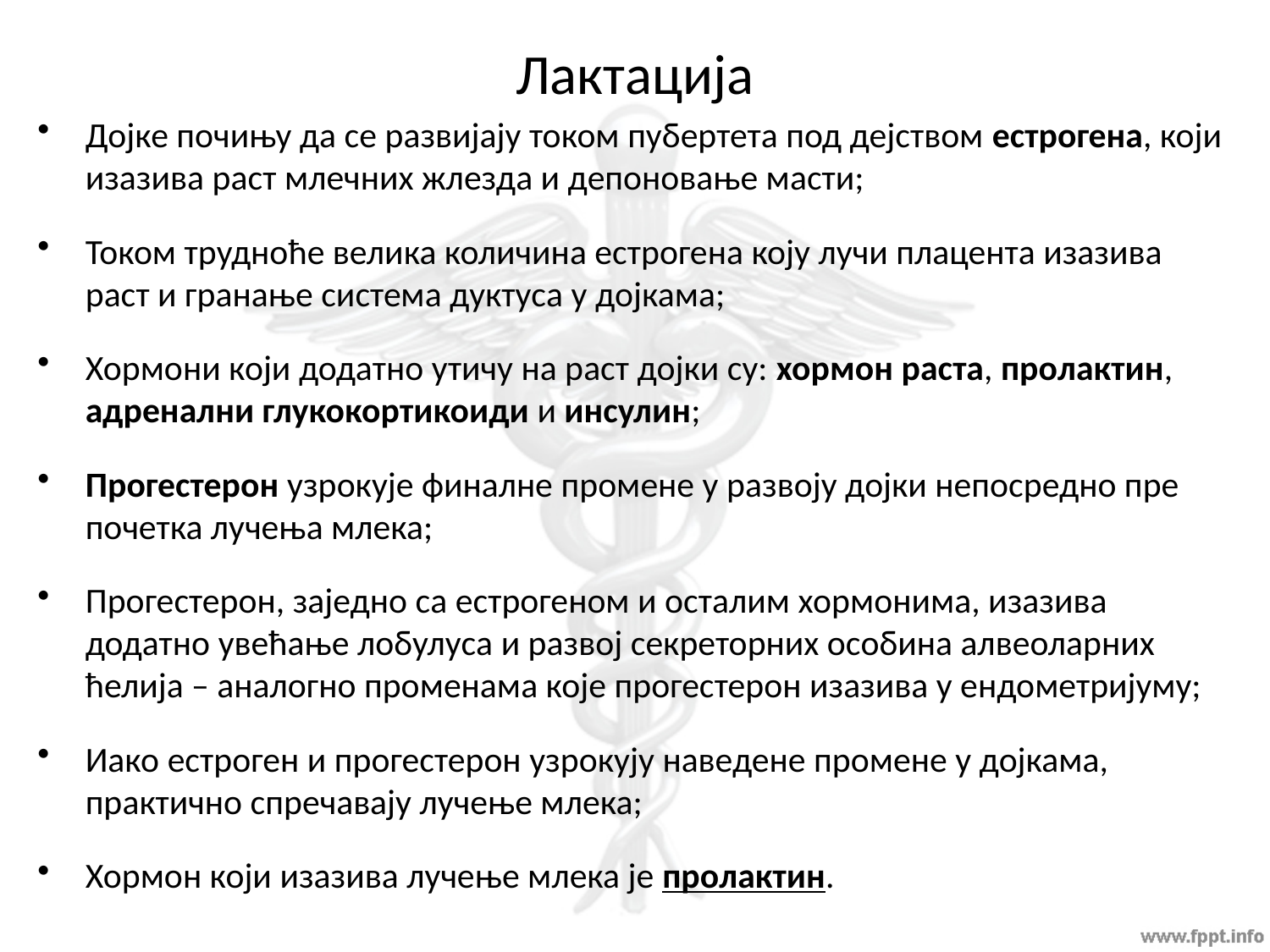

# Лактација
Дојке почињу да се развијају током пубертета под дејством естрогена, који изазива раст млечних жлезда и депоновање масти;

Током трудноће велика количина естрогена коју лучи плацента изазива раст и гранање система дуктуса у дојкама;

Хормони који додатно утичу на раст дојки су: хормон раста, пролактин, адренални глукокортикоиди и инсулин;

Прогестерон узрокује финалне промене у развоју дојки непосредно пре почетка лучења млека;

Прогестерон, заједно са естрогеном и осталим хормонима, изазива додатно увећање лобулуса и развој секреторних особина алвеоларних ћелија – аналогно променама које прогестерон изазива у ендометријуму;

Иако естроген и прогестерон узрокују наведене промене у дојкама, практично спречавају лучење млека;

Хормон који изазива лучење млека је пролактин.